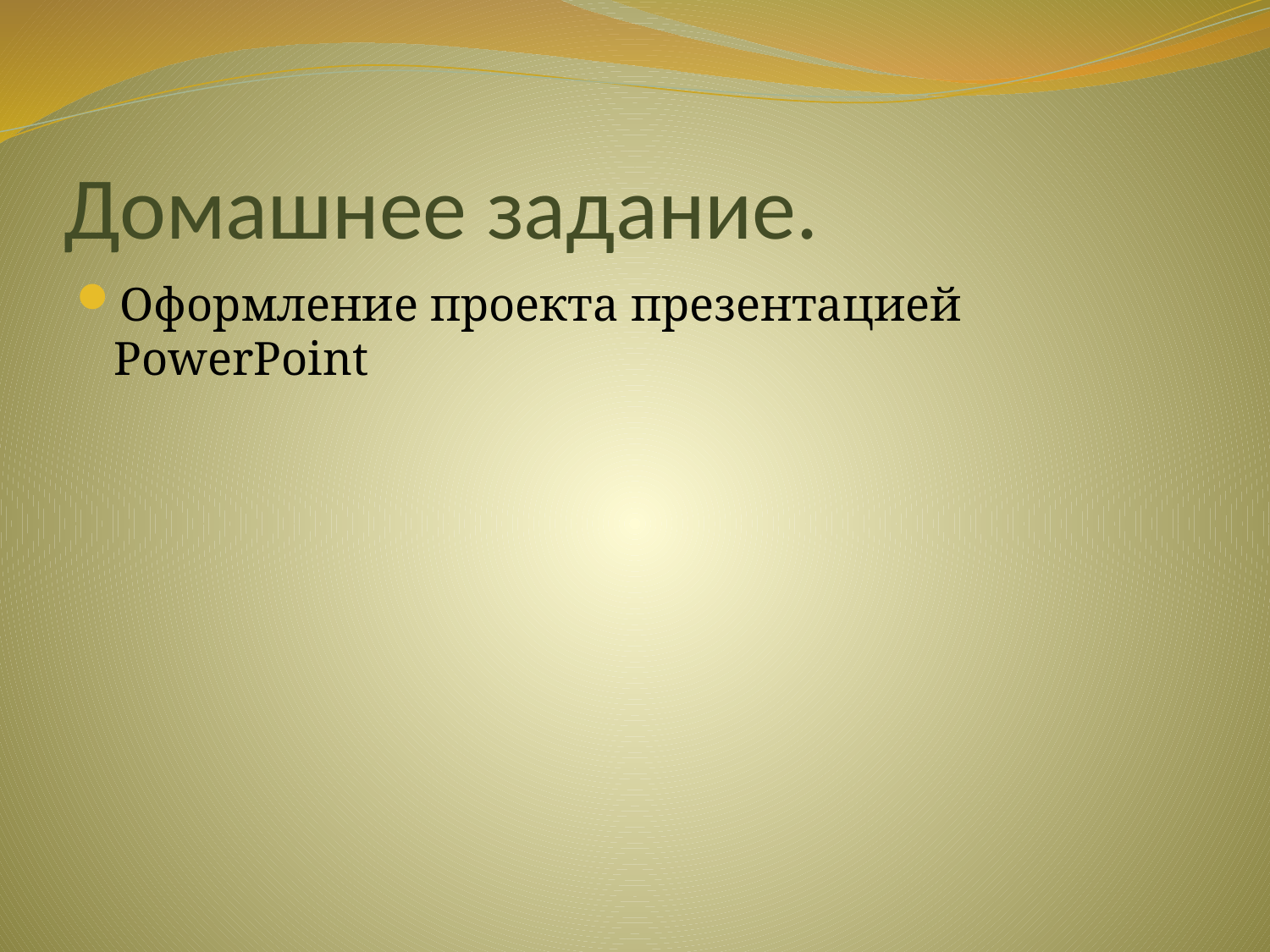

# Домашнее задание.
Оформление проекта презентацией PowerPoint